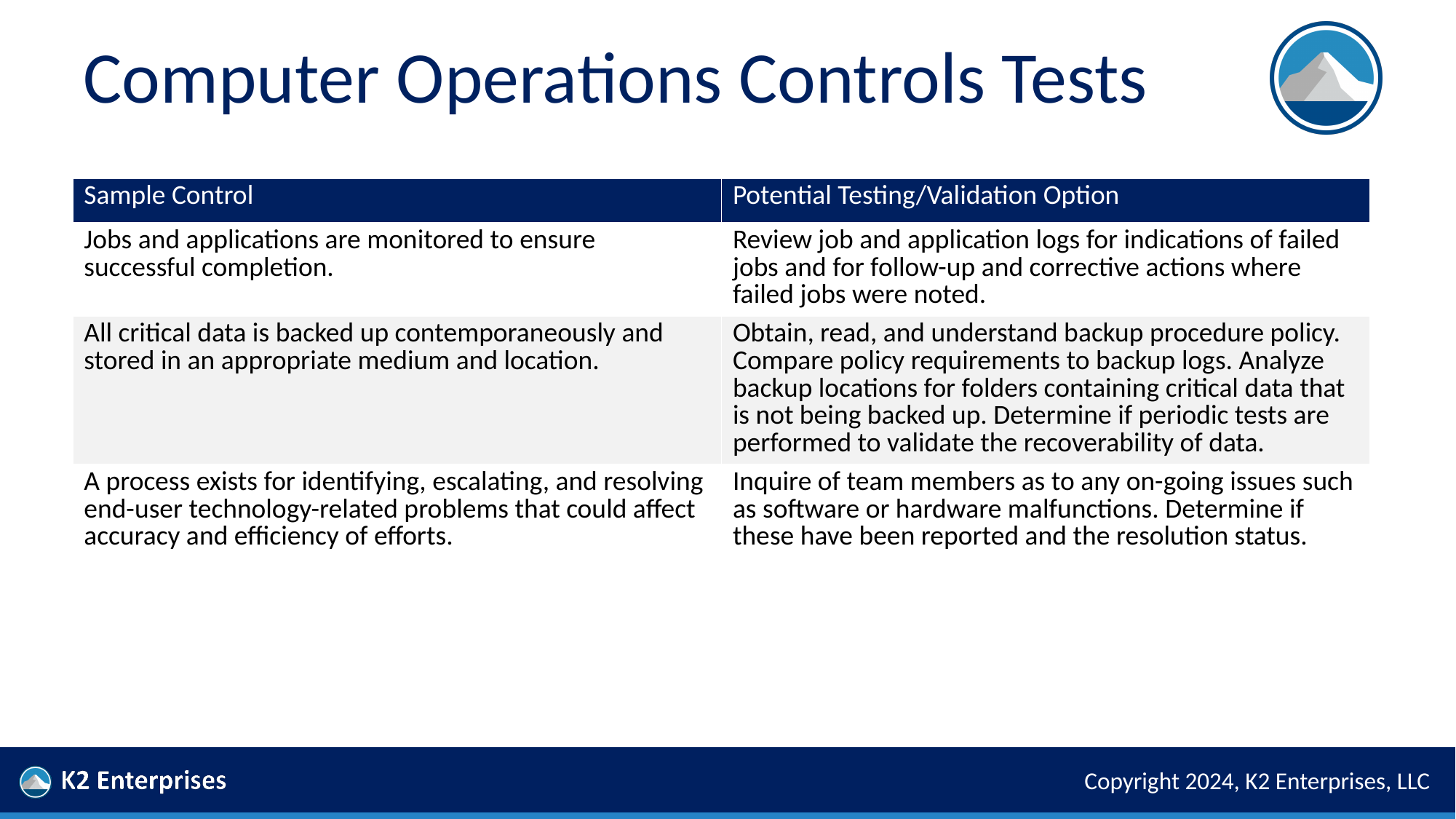

# Computer Operations Controls Tests
| Sample Control | Potential Testing/Validation Option |
| --- | --- |
| Jobs and applications are monitored to ensure successful completion. | Review job and application logs for indications of failed jobs and for follow-up and corrective actions where failed jobs were noted. |
| All critical data is backed up contemporaneously and stored in an appropriate medium and location. | Obtain, read, and understand backup procedure policy. Compare policy requirements to backup logs. Analyze backup locations for folders containing critical data that is not being backed up. Determine if periodic tests are performed to validate the recoverability of data. |
| A process exists for identifying, escalating, and resolving end-user technology-related problems that could affect accuracy and efficiency of efforts. | Inquire of team members as to any on-going issues such as software or hardware malfunctions. Determine if these have been reported and the resolution status. |